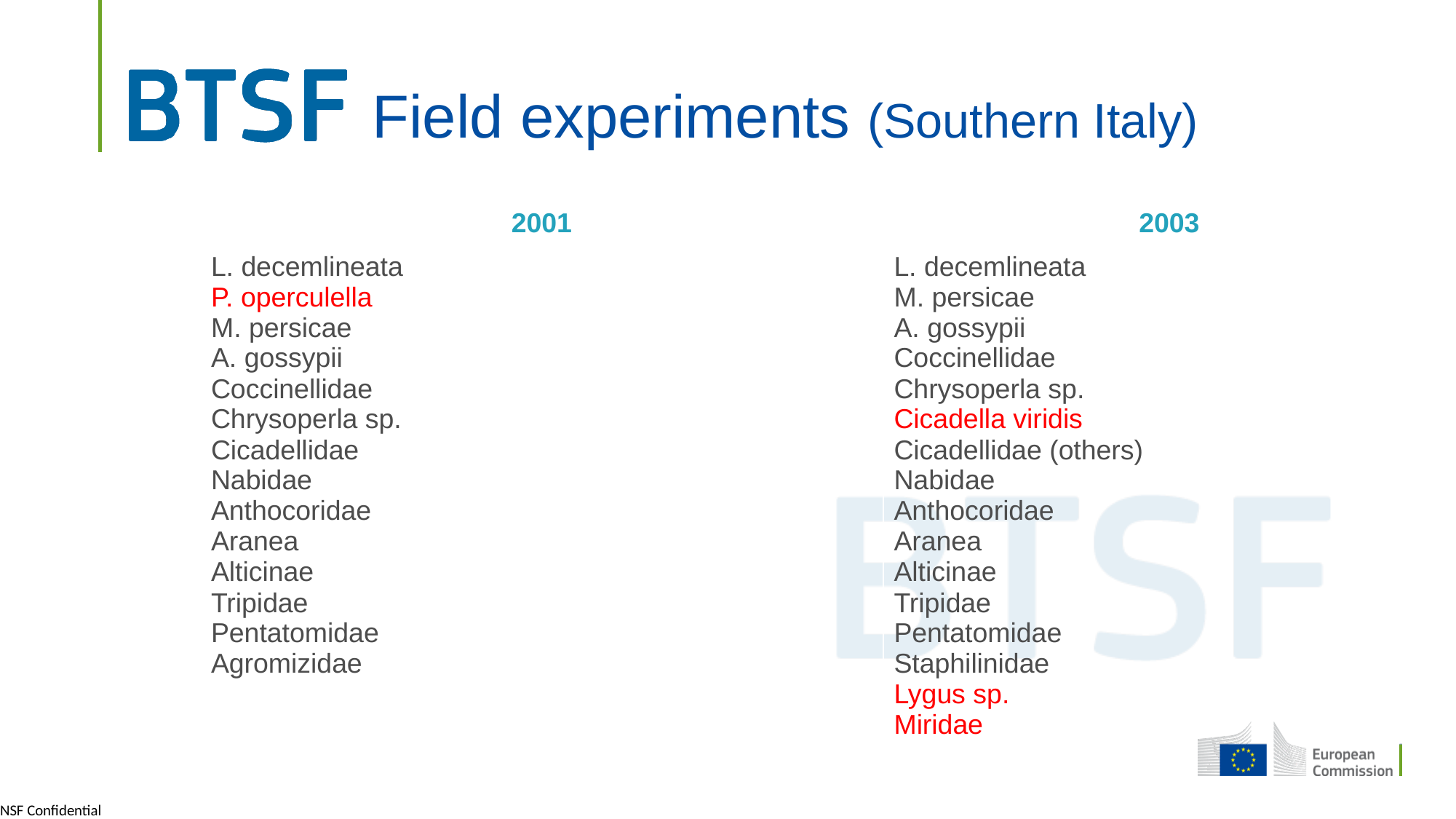

# Field experiments (Southern Italy)
| 2001 | 2003 |
| --- | --- |
| L. decemlineata P. operculella M. persicae A. gossypii Coccinellidae Chrysoperla sp. Cicadellidae Nabidae Anthocoridae Aranea Alticinae Tripidae Pentatomidae Agromizidae | L. decemlineata M. persicae A. gossypii Coccinellidae Chrysoperla sp. Cicadella viridis Cicadellidae (others) Nabidae Anthocoridae Aranea Alticinae Tripidae Pentatomidae Staphilinidae Lygus sp. Miridae |